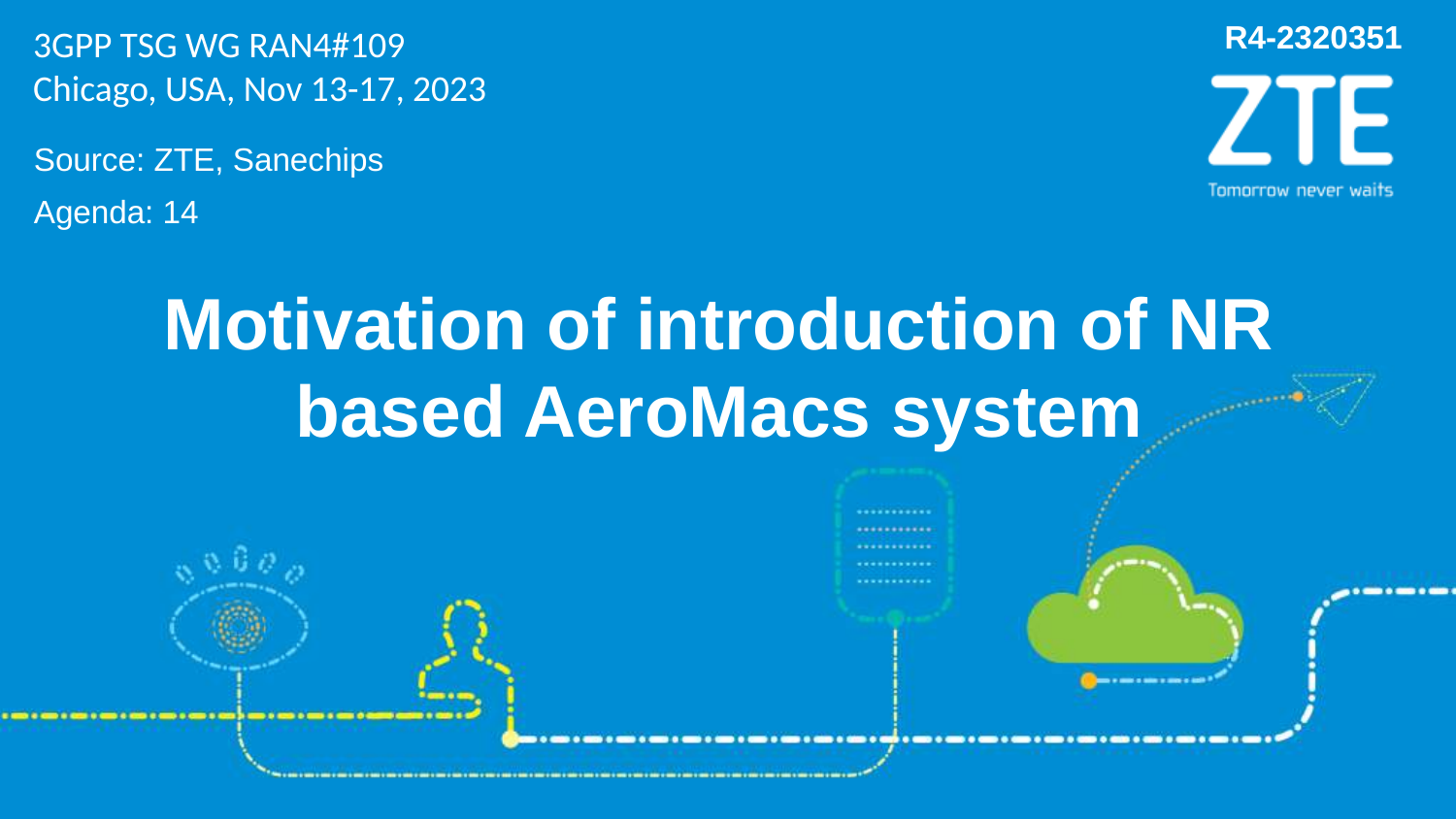

R4-2320351
3GPP TSG WG RAN4#109
Chicago, USA, Nov 13-17, 2023
Source: ZTE, Sanechips
Agenda: 14

Motivation of introduction of NR based AeroMacs system